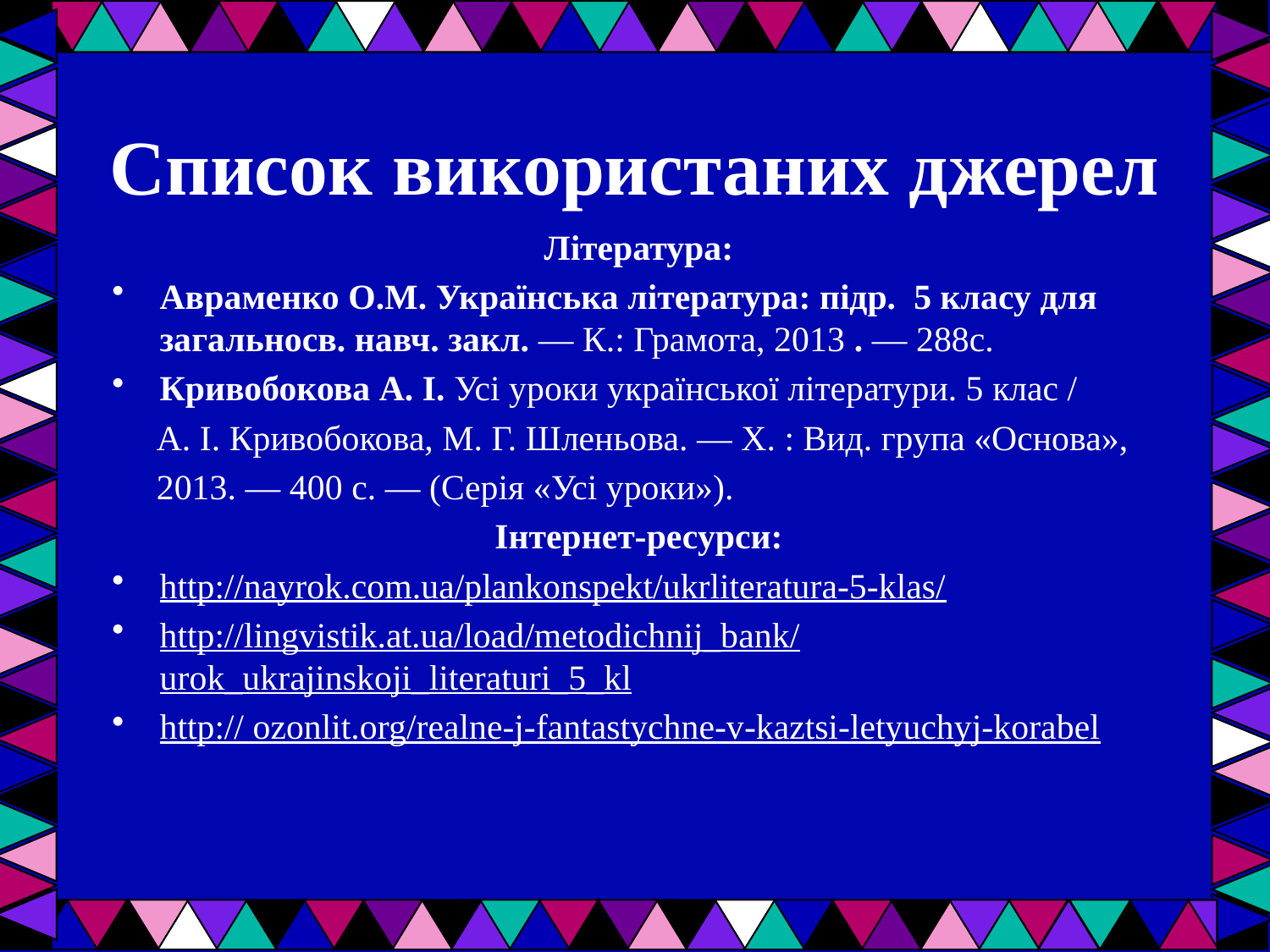

# Список використаних джерел
Література:
Авраменко О.М. Українська література: підр.  5 класу для загальносв. навч. закл. — К.: Грамота, 2013 . — 288с.
Кривобокова А. І. Усі уроки української літератури. 5 клас /
     А. І. Кривобокова, М. Г. Шленьова. — Х. : Вид. група «Основа»,
     2013. — 400 с. — (Серія «Усі уроки»).
Інтернет-ресурси:
http://nayrok.com.ua/plankonspekt/ukrliteratura-5-klas/
http://lingvistik.at.ua/load/metodichnij_bank/urok_ukrajinskoji_literaturi_5_kl
http:// ozonlit.org/realne-j-fantastychne-v-kaztsi-letyuchyj-korabel